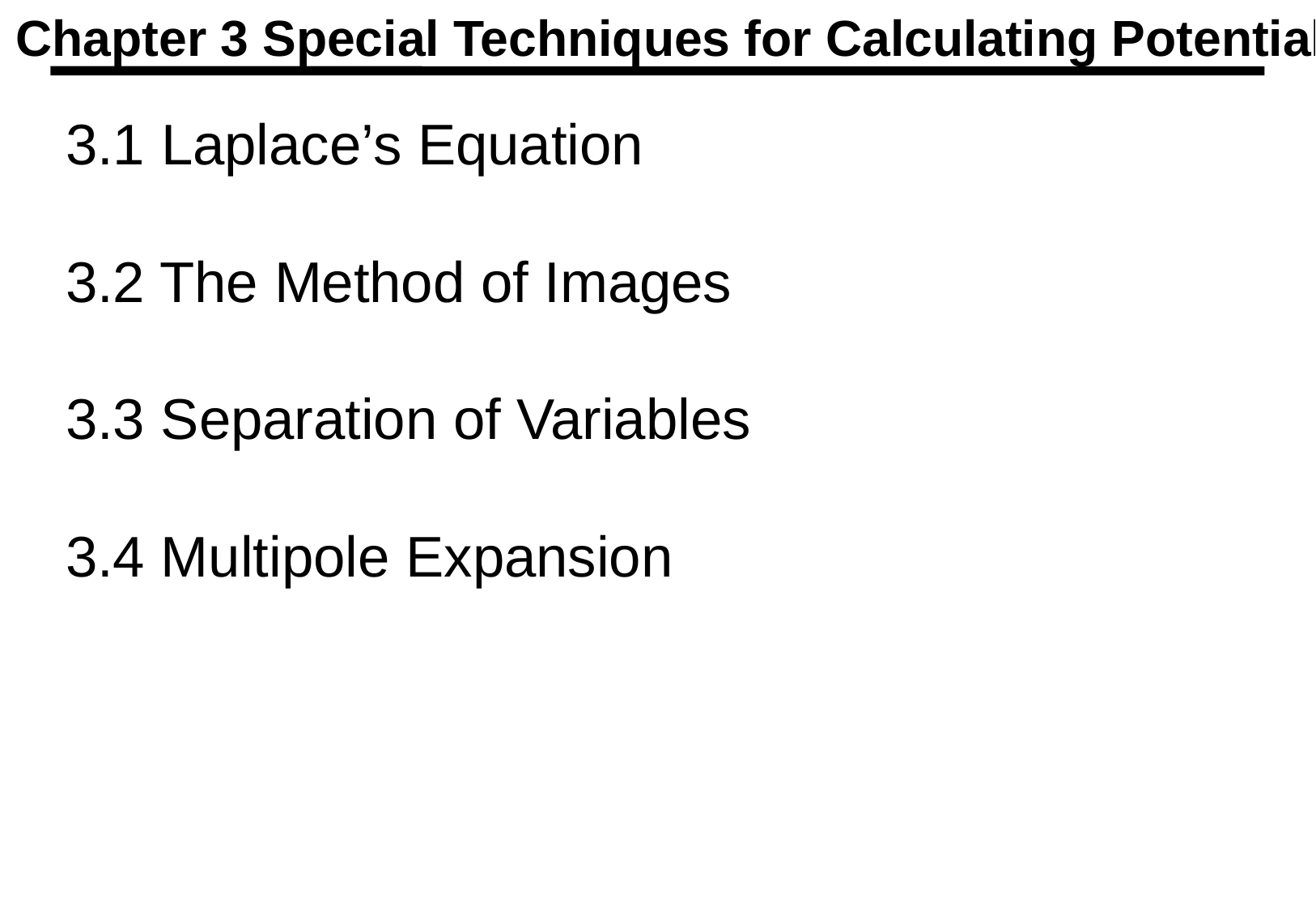

Chapter 3 Special Techniques for Calculating Potential
3.1 Laplace’s Equation

3.2 The Method of Images

3.3 Separation of Variables

3.4 Multipole Expansion